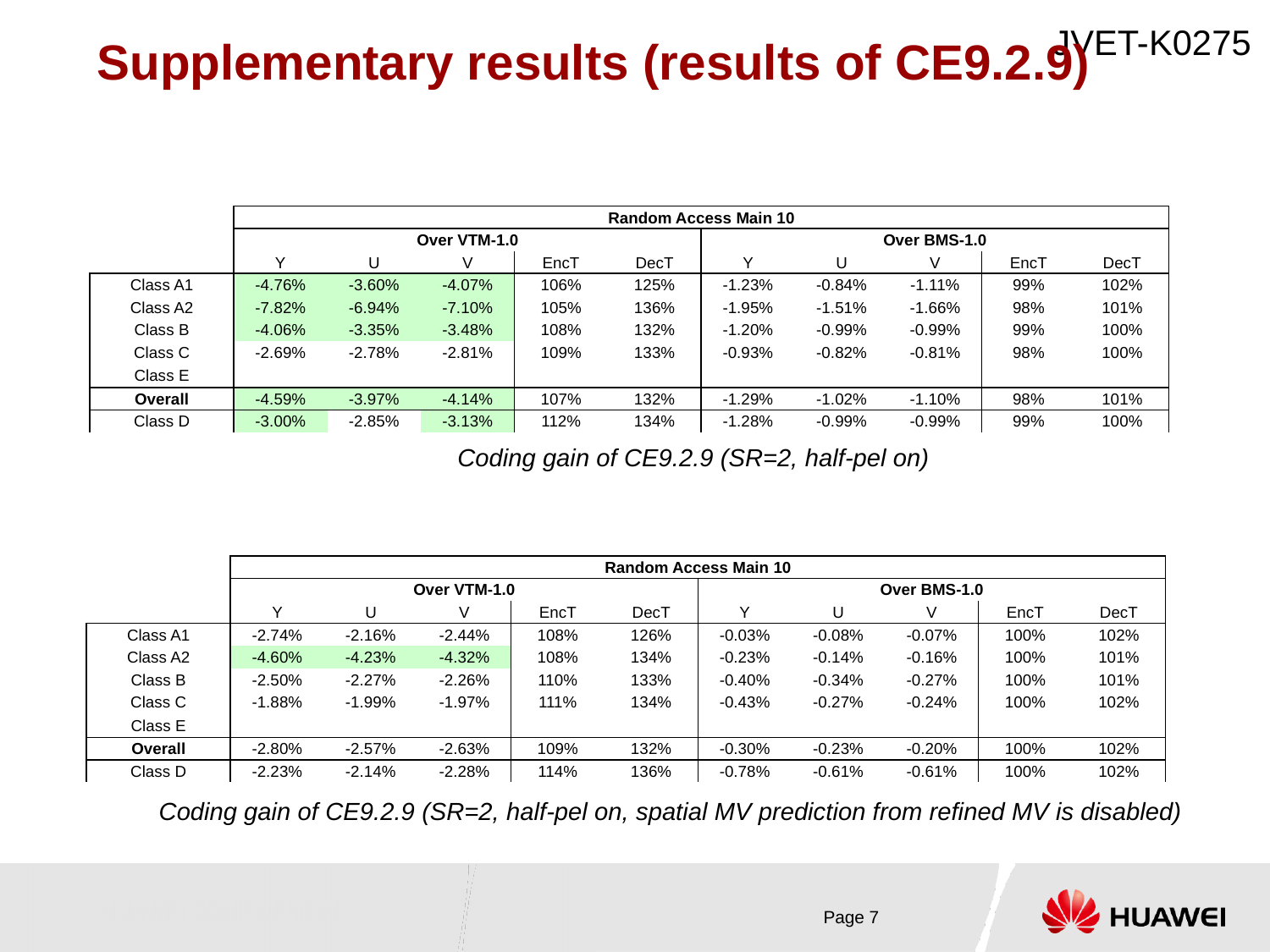

# Supplementary results (results of CE9.2.9)
|  | Random Access Main 10 |  |  |  |  |  |  |  |  |  |
| --- | --- | --- | --- | --- | --- | --- | --- | --- | --- | --- |
|  | Over VTM-1.0 |  |  |  |  | Over BMS-1.0 |  |  |  |  |
|  | Y | U | V | EncT | DecT | Y | U | V | EncT | DecT |
| Class A1 | -4.76% | -3.60% | -4.07% | 106% | 125% | -1.23% | -0.84% | -1.11% | 99% | 102% |
| Class A2 | -7.82% | -6.94% | -7.10% | 105% | 136% | -1.95% | -1.51% | -1.66% | 98% | 101% |
| Class B | -4.06% | -3.35% | -3.48% | 108% | 132% | -1.20% | -0.99% | -0.99% | 99% | 100% |
| Class C | -2.69% | -2.78% | -2.81% | 109% | 133% | -0.93% | -0.82% | -0.81% | 98% | 100% |
| Class E |  |  |  |  |  |  |  |  |  |  |
| Overall | -4.59% | -3.97% | -4.14% | 107% | 132% | -1.29% | -1.02% | -1.10% | 98% | 101% |
| Class D | -3.00% | -2.85% | -3.13% | 112% | 134% | -1.28% | -0.99% | -0.99% | 99% | 100% |
Coding gain of CE9.2.9 (SR=2, half-pel on)
|  | Random Access Main 10 |  |  |  |  |  |  |  |  |  |
| --- | --- | --- | --- | --- | --- | --- | --- | --- | --- | --- |
|  | Over VTM-1.0 |  |  |  |  | Over BMS-1.0 |  |  |  |  |
|  | Y | U | V | EncT | DecT | Y | U | V | EncT | DecT |
| Class A1 | -2.74% | -2.16% | -2.44% | 108% | 126% | -0.03% | -0.08% | -0.07% | 100% | 102% |
| Class A2 | -4.60% | -4.23% | -4.32% | 108% | 134% | -0.23% | -0.14% | -0.16% | 100% | 101% |
| Class B | -2.50% | -2.27% | -2.26% | 110% | 133% | -0.40% | -0.34% | -0.27% | 100% | 101% |
| Class C | -1.88% | -1.99% | -1.97% | 111% | 134% | -0.43% | -0.27% | -0.24% | 100% | 102% |
| Class E |  |  |  |  |  |  |  |  |  |  |
| Overall | -2.80% | -2.57% | -2.63% | 109% | 132% | -0.30% | -0.23% | -0.20% | 100% | 102% |
| Class D | -2.23% | -2.14% | -2.28% | 114% | 136% | -0.78% | -0.61% | -0.61% | 100% | 102% |
Coding gain of CE9.2.9 (SR=2, half-pel on, spatial MV prediction from refined MV is disabled)

Page 7